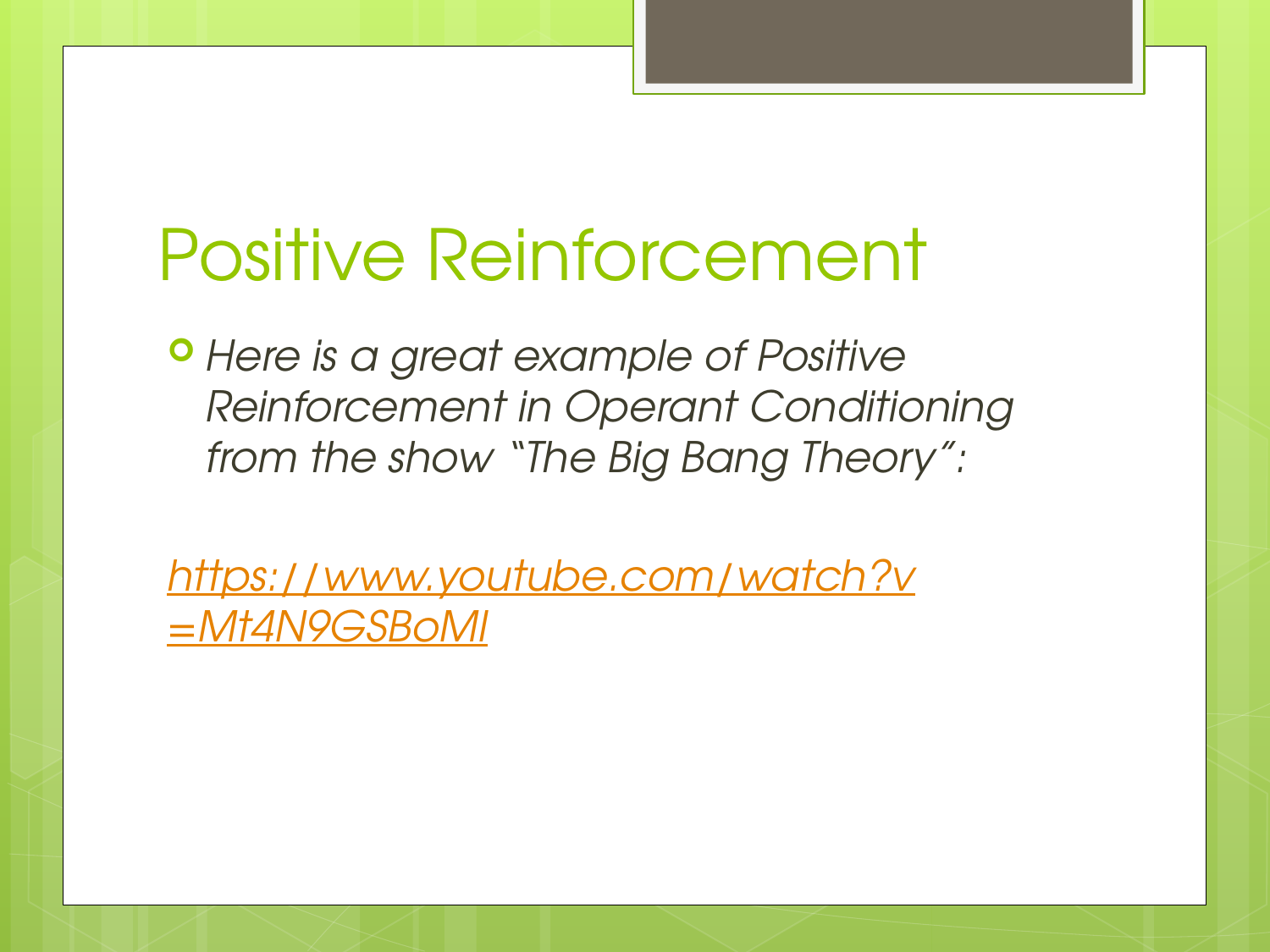

# Positive Reinforcement
Here is a great example of Positive Reinforcement in Operant Conditioning from the show “The Big Bang Theory”:

https://www.youtube.com/watch?v=Mt4N9GSBoMI